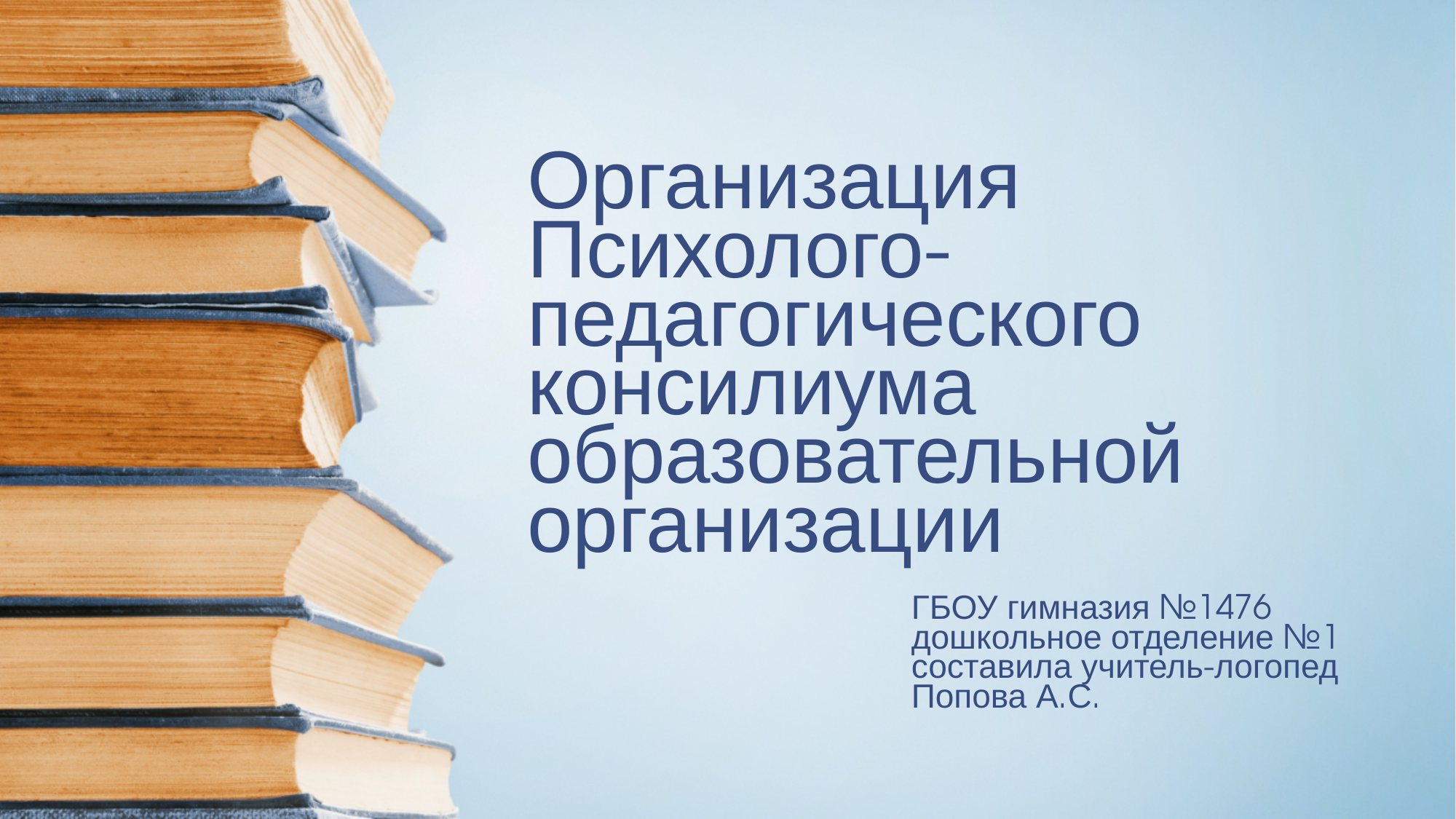

# Организация Психолого-педагогического консилиума образовательной организации
ГБОУ гимназия №1476
дошкольное отделение №1
составила учитель-логопед
Попова А.С.